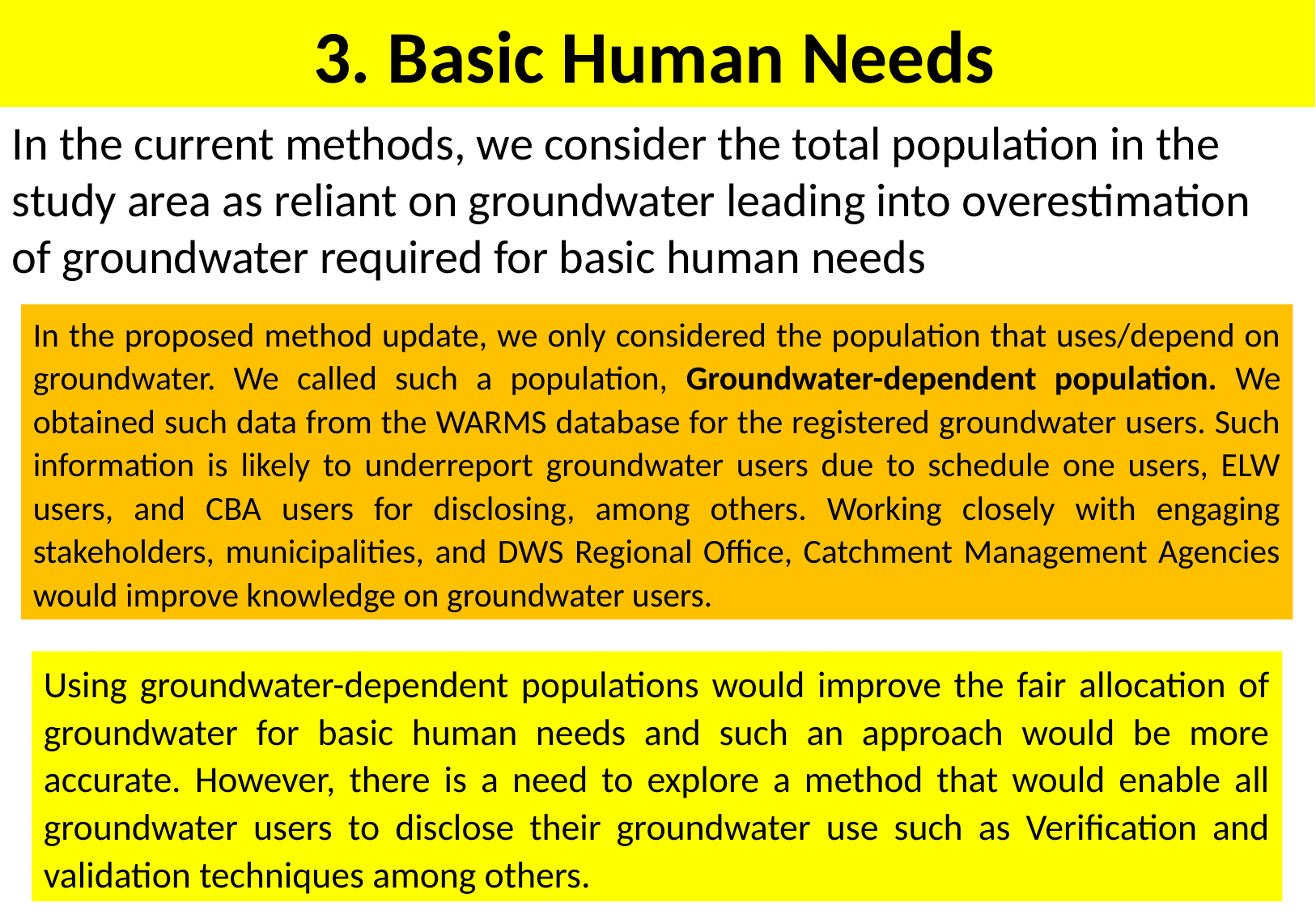

3. Basic Human Needs
In the current methods, we consider the total population in the study area as reliant on groundwater leading into overestimation of groundwater required for basic human needs
In the proposed method update, we only considered the population that uses/depend on groundwater. We called such a population, Groundwater-dependent population. We obtained such data from the WARMS database for the registered groundwater users. Such information is likely to underreport groundwater users due to schedule one users, ELW users, and CBA users for disclosing, among others. Working closely with engaging stakeholders, municipalities, and DWS Regional Office, Catchment Management Agencies would improve knowledge on groundwater users.
Using groundwater-dependent populations would improve the fair allocation of groundwater for basic human needs and such an approach would be more accurate. However, there is a need to explore a method that would enable all groundwater users to disclose their groundwater use such as Verification and validation techniques among others.